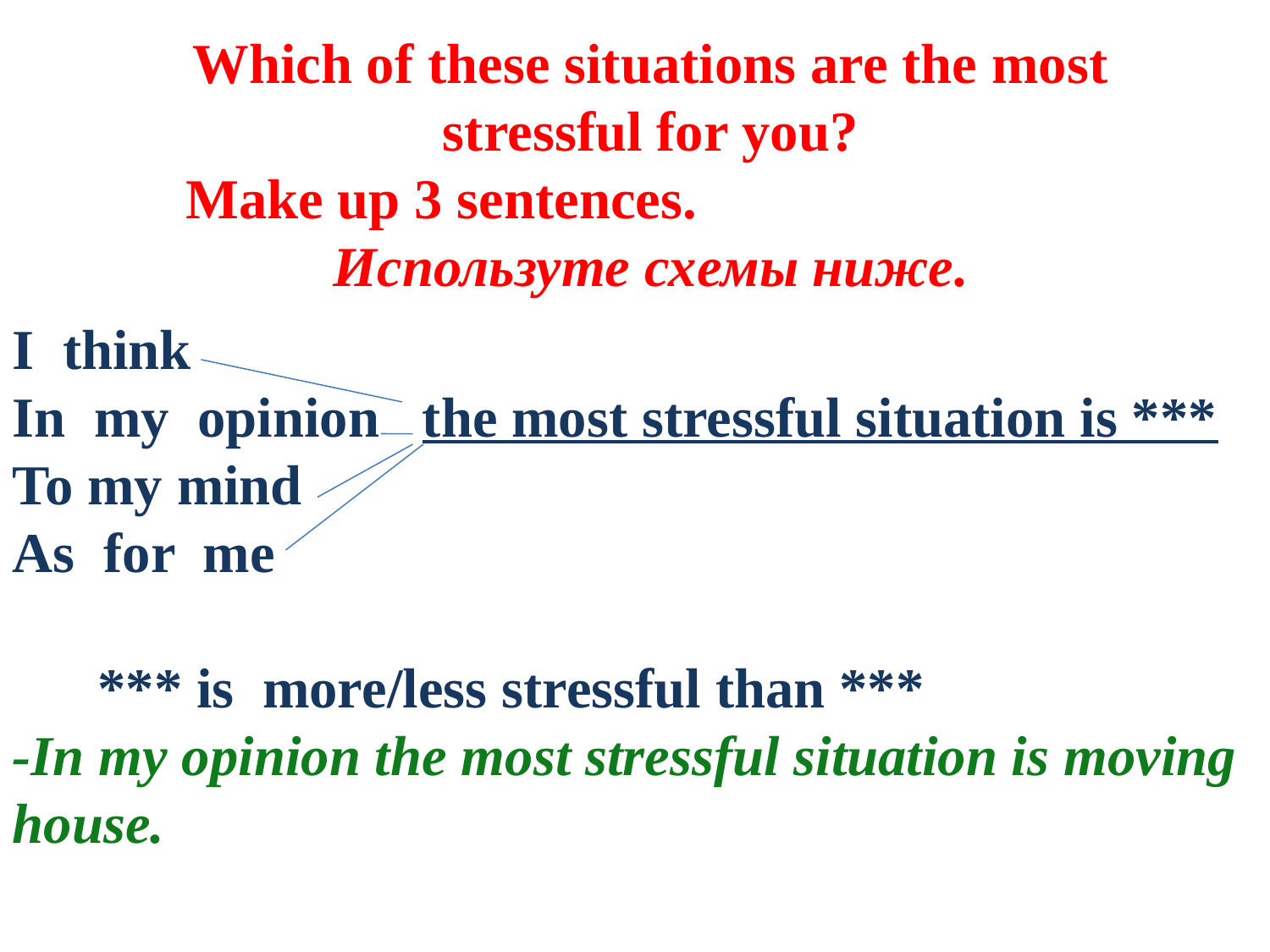

Which of these situations are the most stressful for you?
    Make up 3 sentences.
Используте схемы ниже.
I  think
In  my  opinion   the most stressful situation is ***
To my mind
As  for  me

      *** is  more/less stressful than ***
-In my opinion the most stressful situation is moving house.